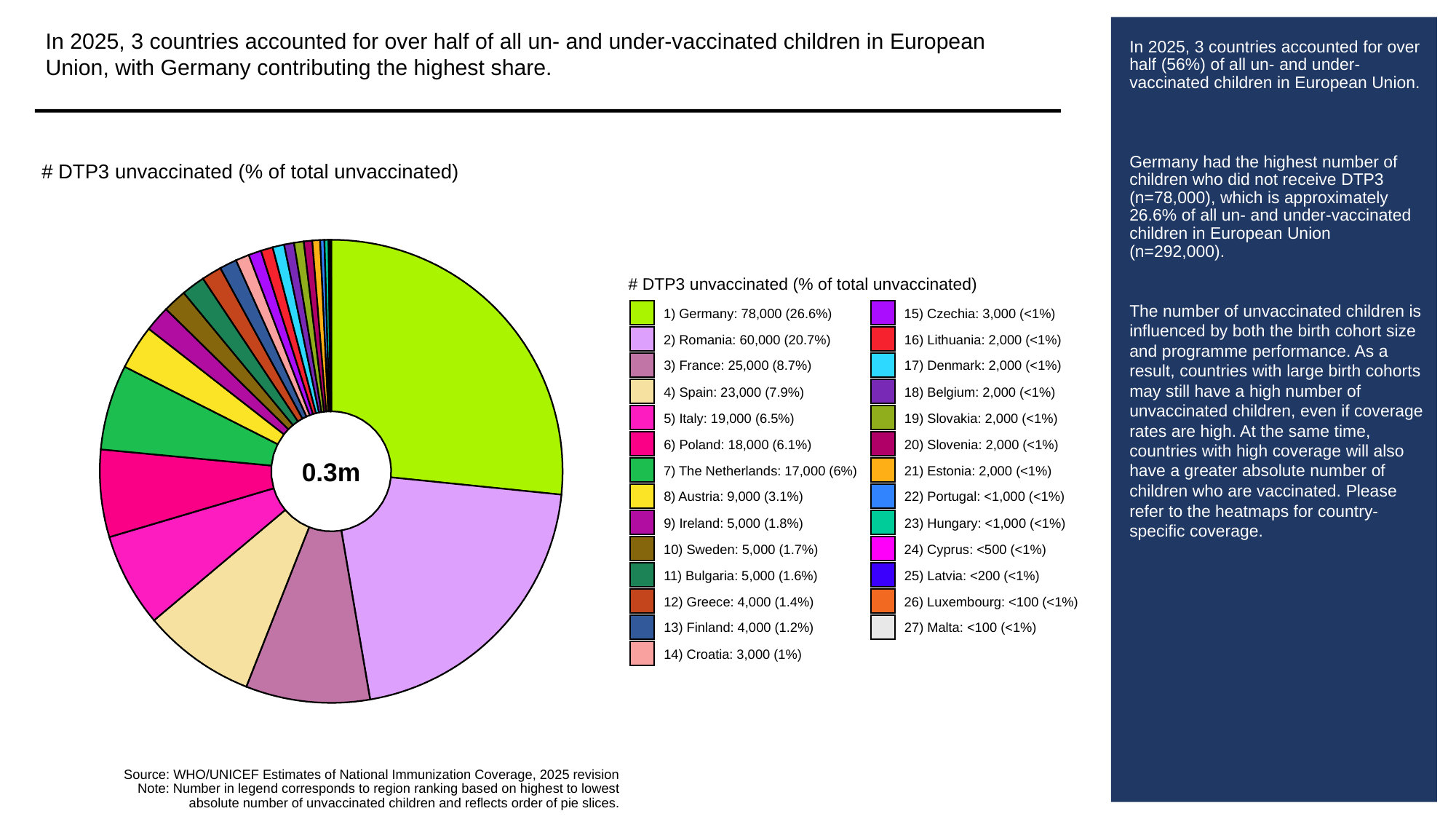

In 2025, 3 countries accounted for over half of all un- and under-vaccinated children in European Union, with Germany contributing the highest share.
# In 2025, 3 countries accounted for over half (56%) of all un- and under-vaccinated children in European Union.

Germany had the highest number of children who did not receive DTP3 (n=78,000), which is approximately 26.6% of all un- and under-vaccinated children in European Union (n=292,000).

The number of unvaccinated children is influenced by both the birth cohort size and programme performance. As a result, countries with large birth cohorts may still have a high number of unvaccinated children, even if coverage rates are high. At the same time, countries with high coverage will also have a greater absolute number of children who are vaccinated. Please refer to the heatmaps for country-specific coverage.

# DTP3 unvaccinated (% of total unvaccinated)

# DTP3 unvaccinated (% of total unvaccinated)

1) Germany: 78,000 (26.6%)
15) Czechia: 3,000 (<1%)

2) Romania: 60,000 (20.7%)
16) Lithuania: 2,000 (<1%)

3) France: 25,000 (8.7%)
17) Denmark: 2,000 (<1%)

4) Spain: 23,000 (7.9%)
18) Belgium: 2,000 (<1%)

5) Italy: 19,000 (6.5%)
19) Slovakia: 2,000 (<1%)

6) Poland: 18,000 (6.1%)
20) Slovenia: 2,000 (<1%)

0.3m
7) The Netherlands: 17,000 (6%)
21) Estonia: 2,000 (<1%)

8) Austria: 9,000 (3.1%)
22) Portugal: <1,000 (<1%)

9) Ireland: 5,000 (1.8%)
23) Hungary: <1,000 (<1%)

10) Sweden: 5,000 (1.7%)
24) Cyprus: <500 (<1%)

11) Bulgaria: 5,000 (1.6%)
25) Latvia: <200 (<1%)

12) Greece: 4,000 (1.4%)
26) Luxembourg: <100 (<1%)

13) Finland: 4,000 (1.2%)
27) Malta: <100 (<1%)

14) Croatia: 3,000 (1%)
Source: WHO/UNICEF Estimates of National Immunization Coverage, 2025 revision
Note: Number in legend corresponds to region ranking based on highest to lowest
absolute number of unvaccinated children and reflects order of pie slices.